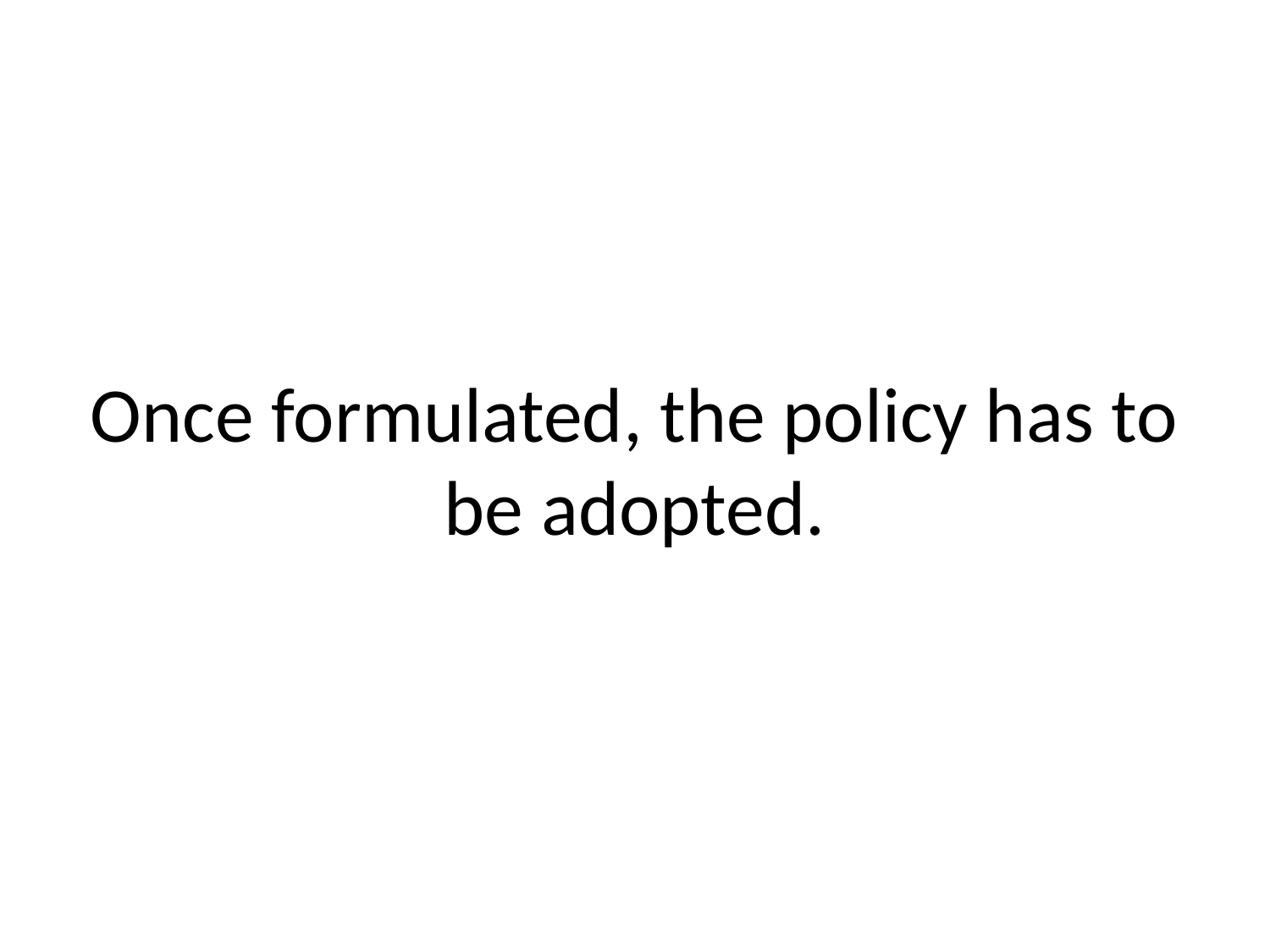

# Once formulated, the policy has to be adopted.